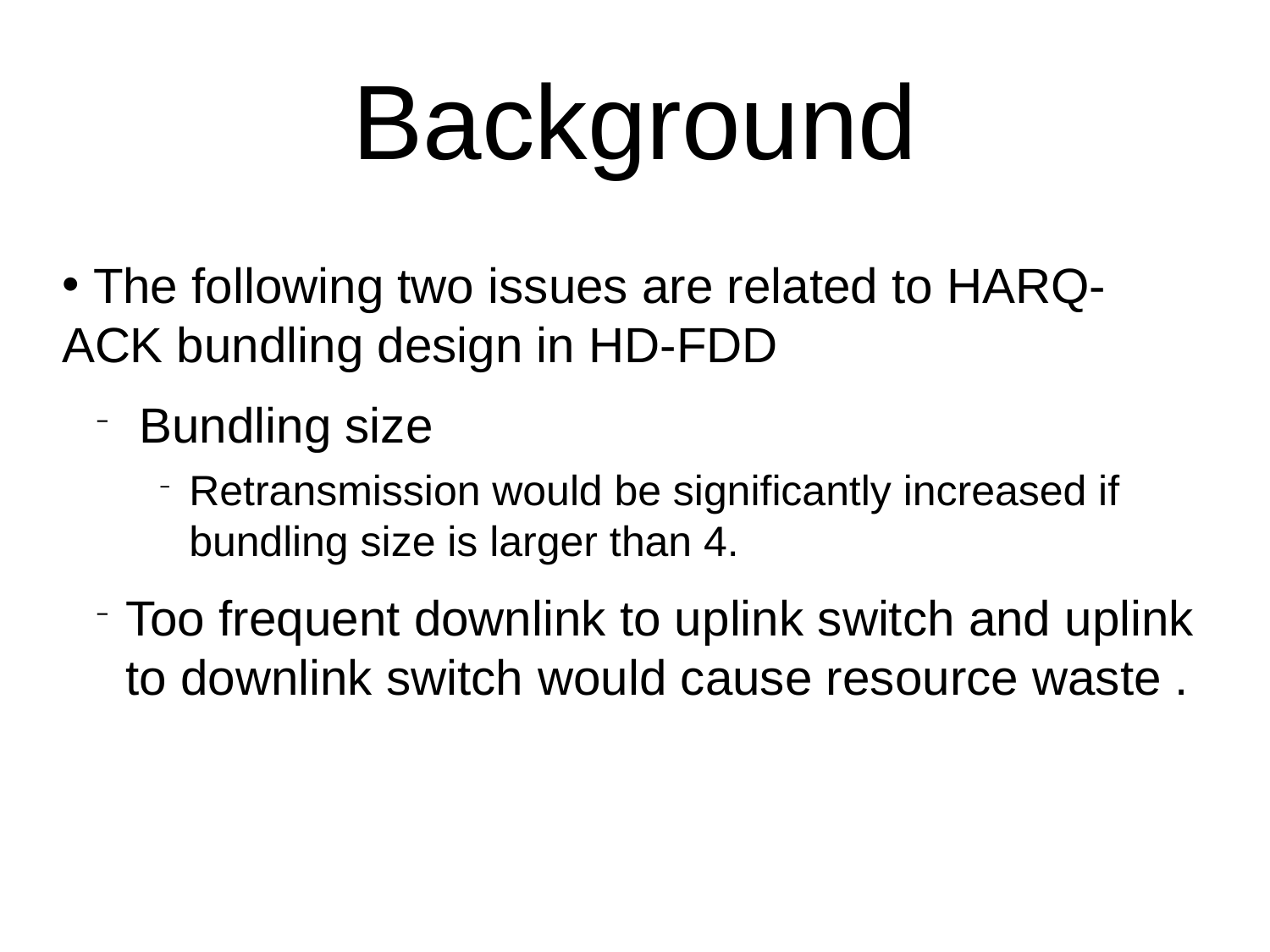

# Background
 The following two issues are related to HARQ-ACK bundling design in HD-FDD
 Bundling size
Retransmission would be significantly increased if bundling size is larger than 4.
Too frequent downlink to uplink switch and uplink to downlink switch would cause resource waste .